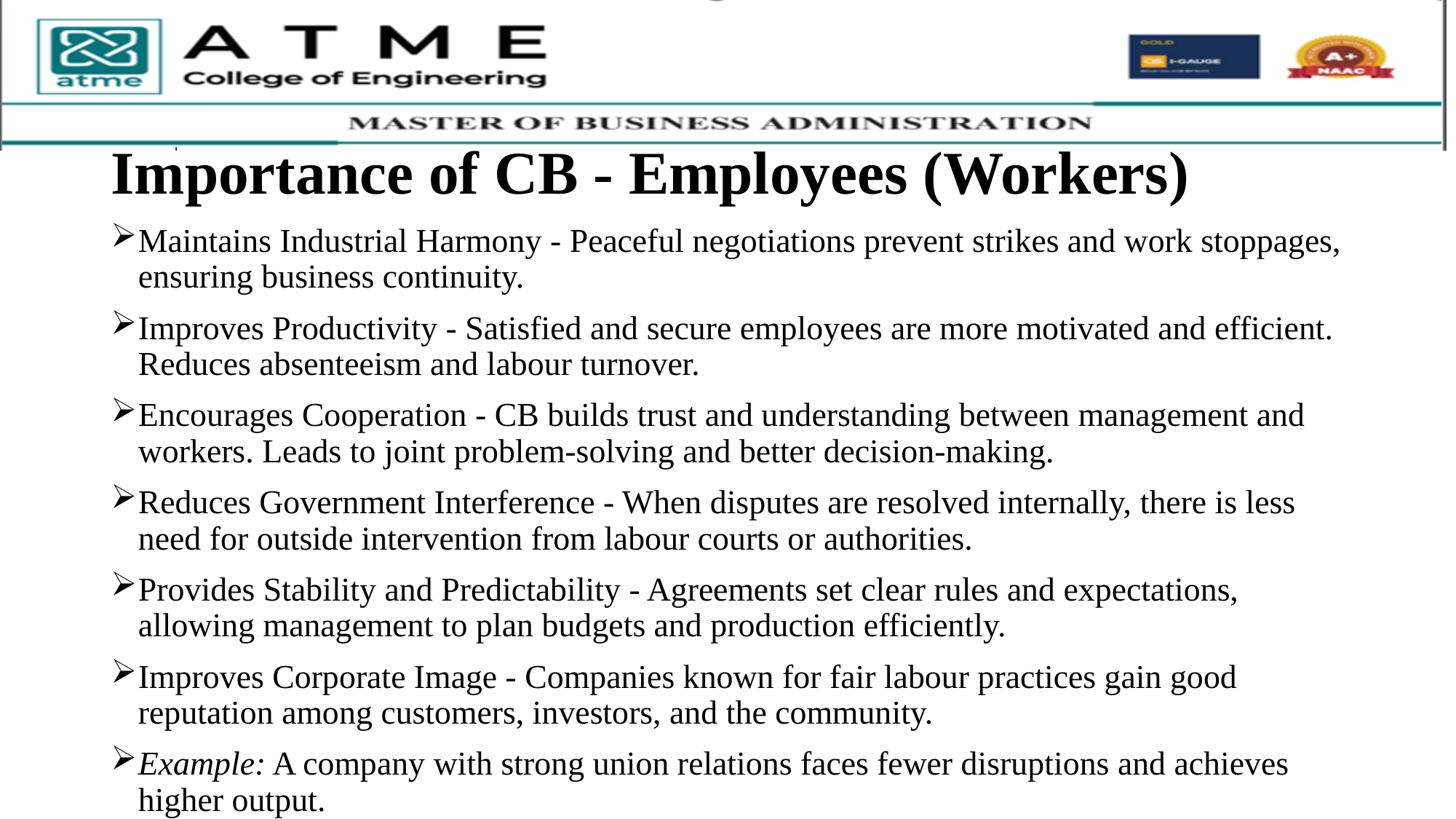

# Importance of CB - Employees (Workers)
Maintains Industrial Harmony - Peaceful negotiations prevent strikes and work stoppages, ensuring business continuity.
Improves Productivity - Satisfied and secure employees are more motivated and efficient. Reduces absenteeism and labour turnover.
Encourages Cooperation - CB builds trust and understanding between management and workers. Leads to joint problem-solving and better decision-making.
Reduces Government Interference - When disputes are resolved internally, there is less need for outside intervention from labour courts or authorities.
Provides Stability and Predictability - Agreements set clear rules and expectations, allowing management to plan budgets and production efficiently.
Improves Corporate Image - Companies known for fair labour practices gain good reputation among customers, investors, and the community.
Example: A company with strong union relations faces fewer disruptions and achieves higher output.